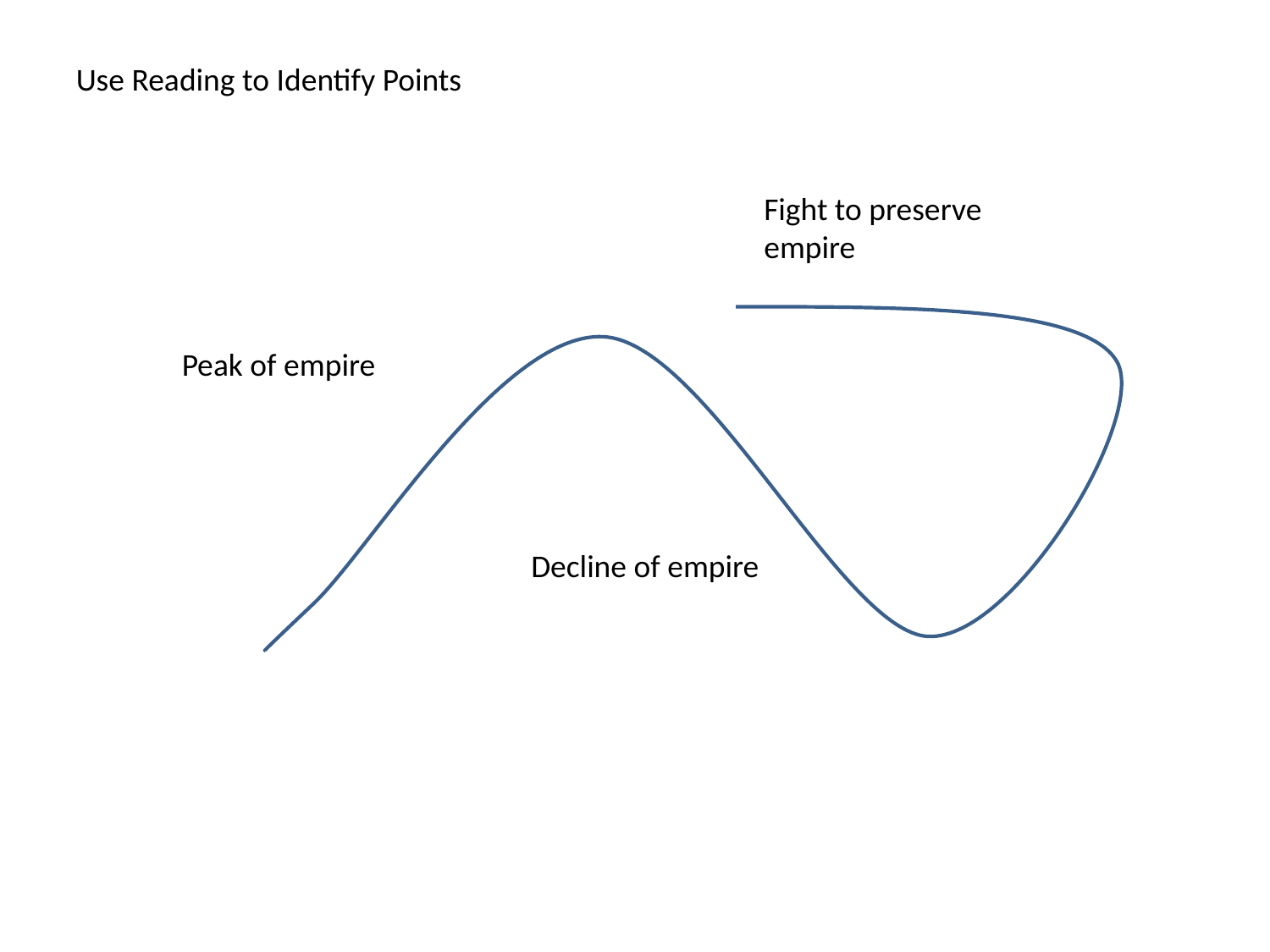

Use Reading to Identify Points
Fight to preserve empire

Peak of empire
Decline of empire